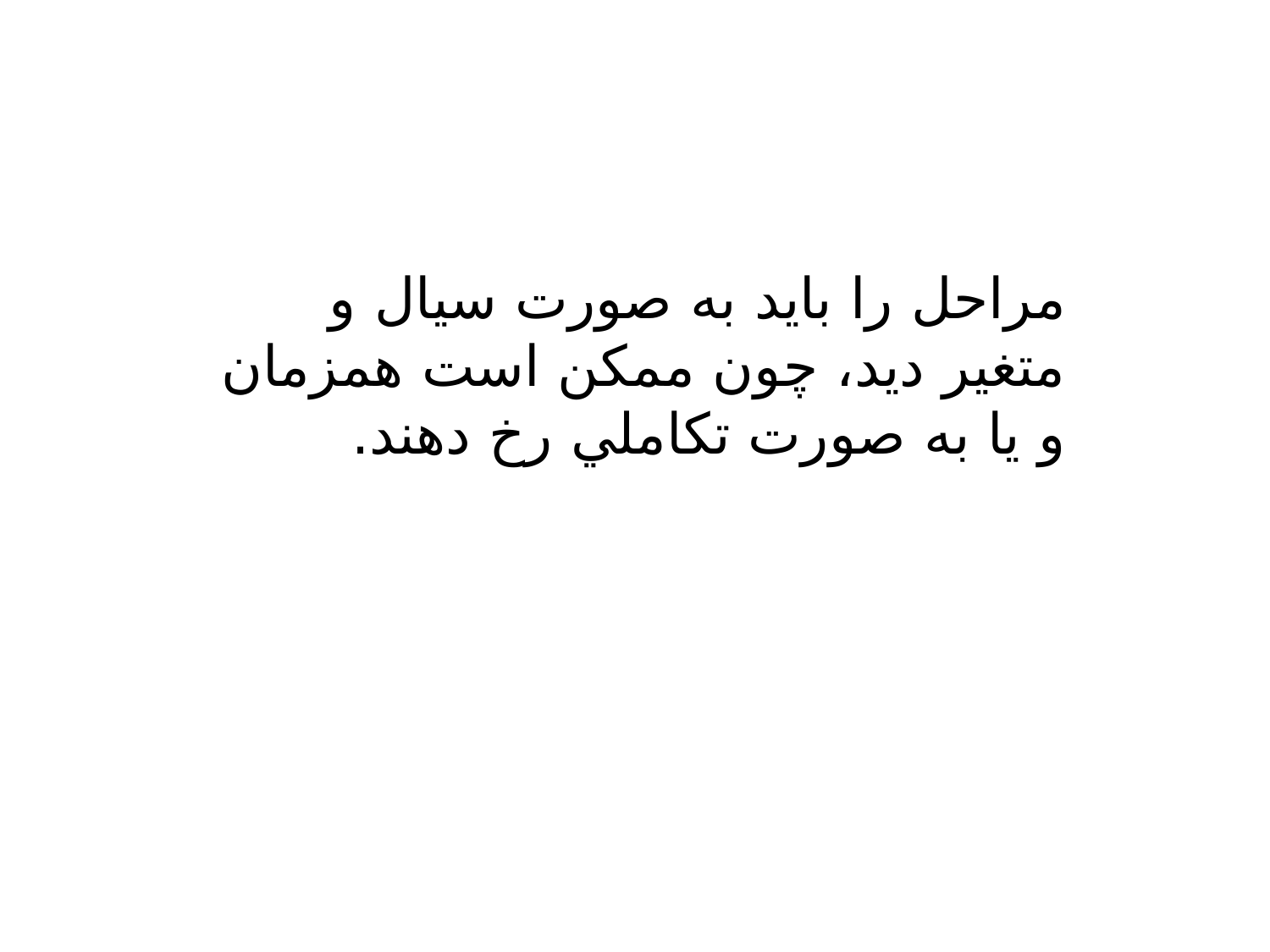

مراحل را بايد به صورت سيال و متغير ديد، چون ممکن است همزمان و يا به صورت تکاملي رخ دهند.